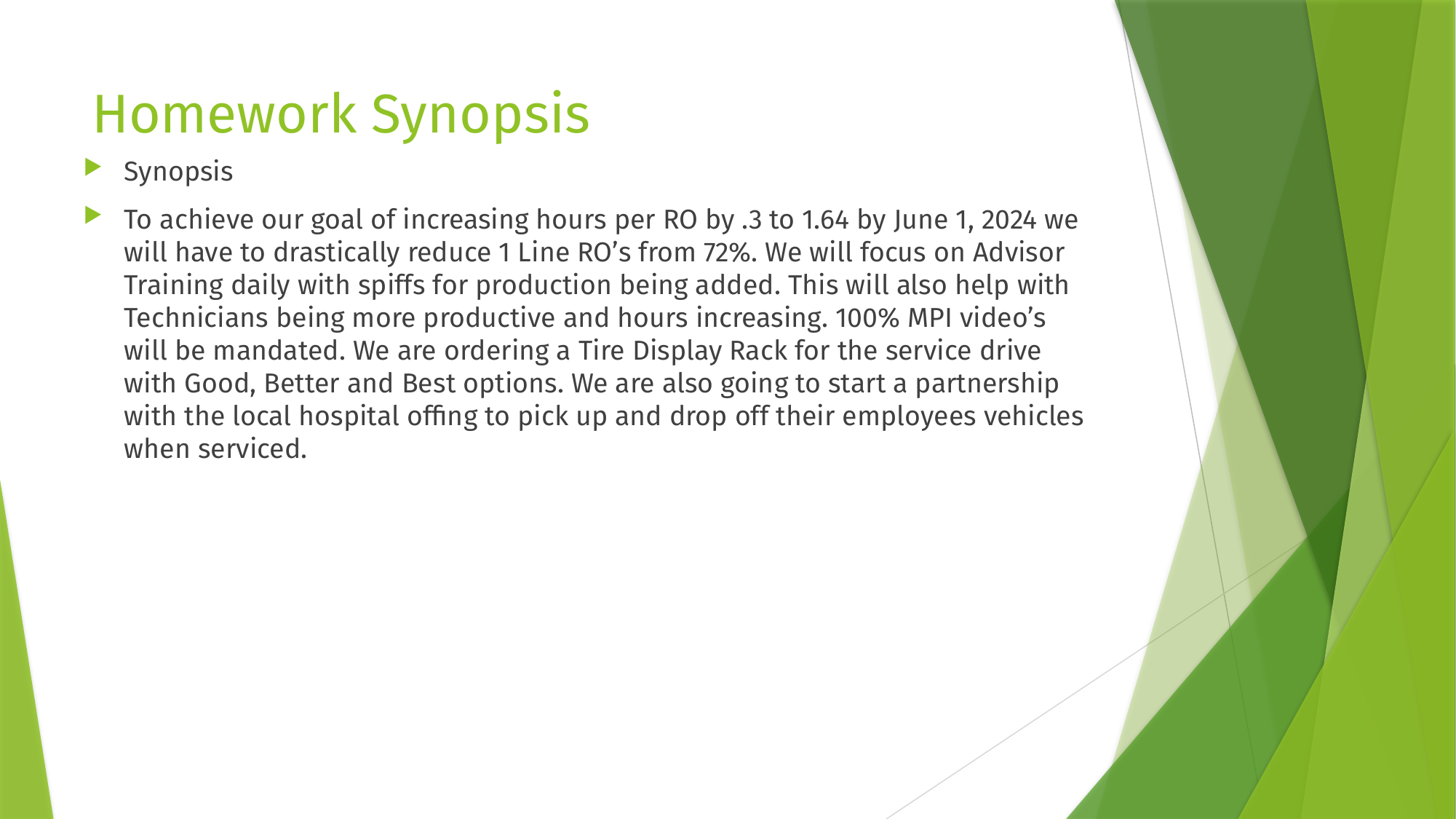

# Homework Synopsis
Synopsis
To achieve our goal of increasing hours per RO by .3 to 1.64 by June 1, 2024 we will have to drastically reduce 1 Line RO’s from 72%. We will focus on Advisor Training daily with spiffs for production being added. This will also help with Technicians being more productive and hours increasing. 100% MPI video’s will be mandated. We are ordering a Tire Display Rack for the service drive with Good, Better and Best options. We are also going to start a partnership with the local hospital offing to pick up and drop off their employees vehicles when serviced.